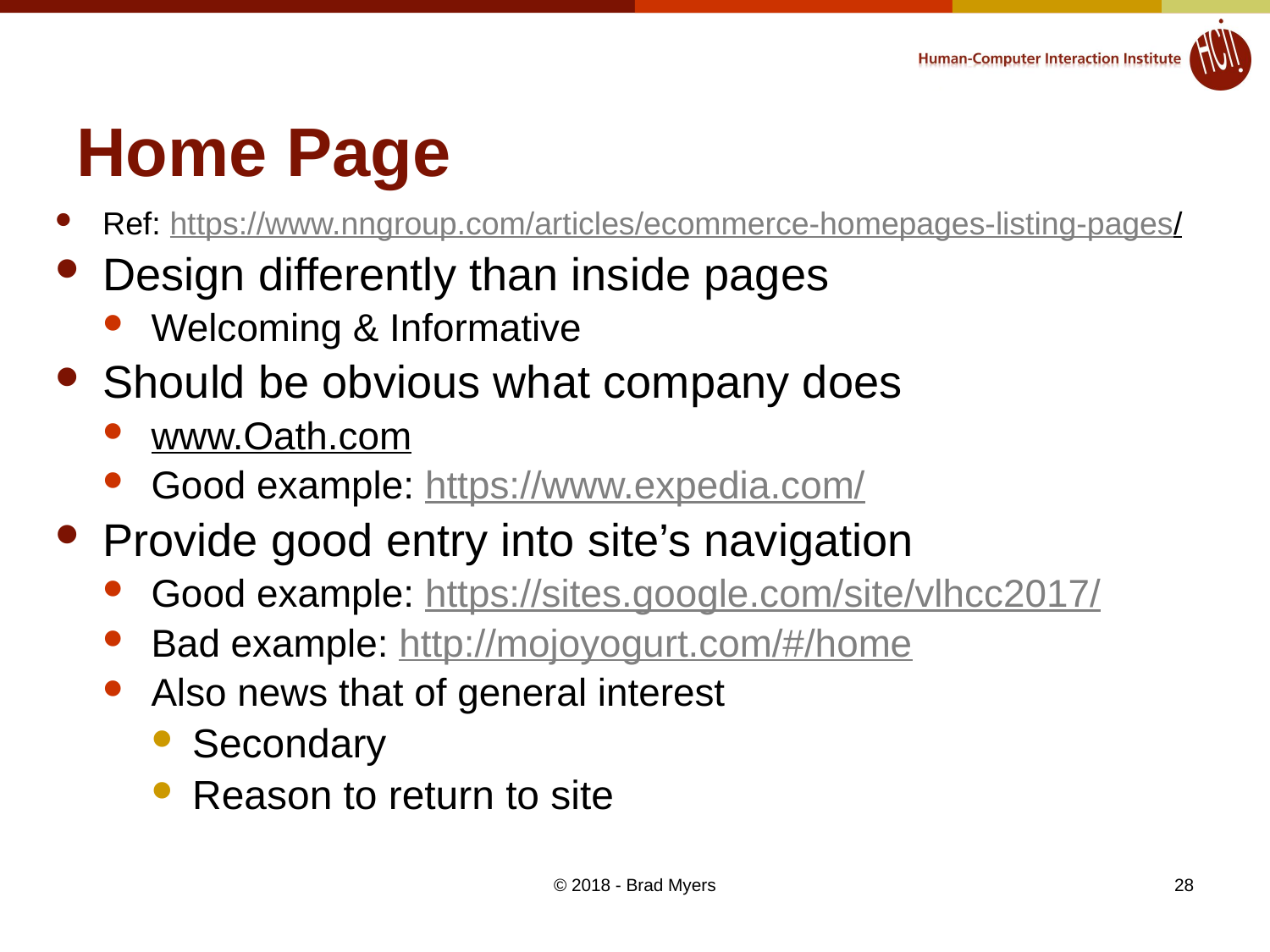

# Home Page
Ref: https://www.nngroup.com/articles/ecommerce-homepages-listing-pages/
Design differently than inside pages
Welcoming & Informative
Should be obvious what company does
www.Oath.com
Good example: https://www.expedia.com/
Provide good entry into site’s navigation
Good example: https://sites.google.com/site/vlhcc2017/
Bad example: http://mojoyogurt.com/#/home
Also news that of general interest
Secondary
Reason to return to site
© 2018 - Brad Myers
28